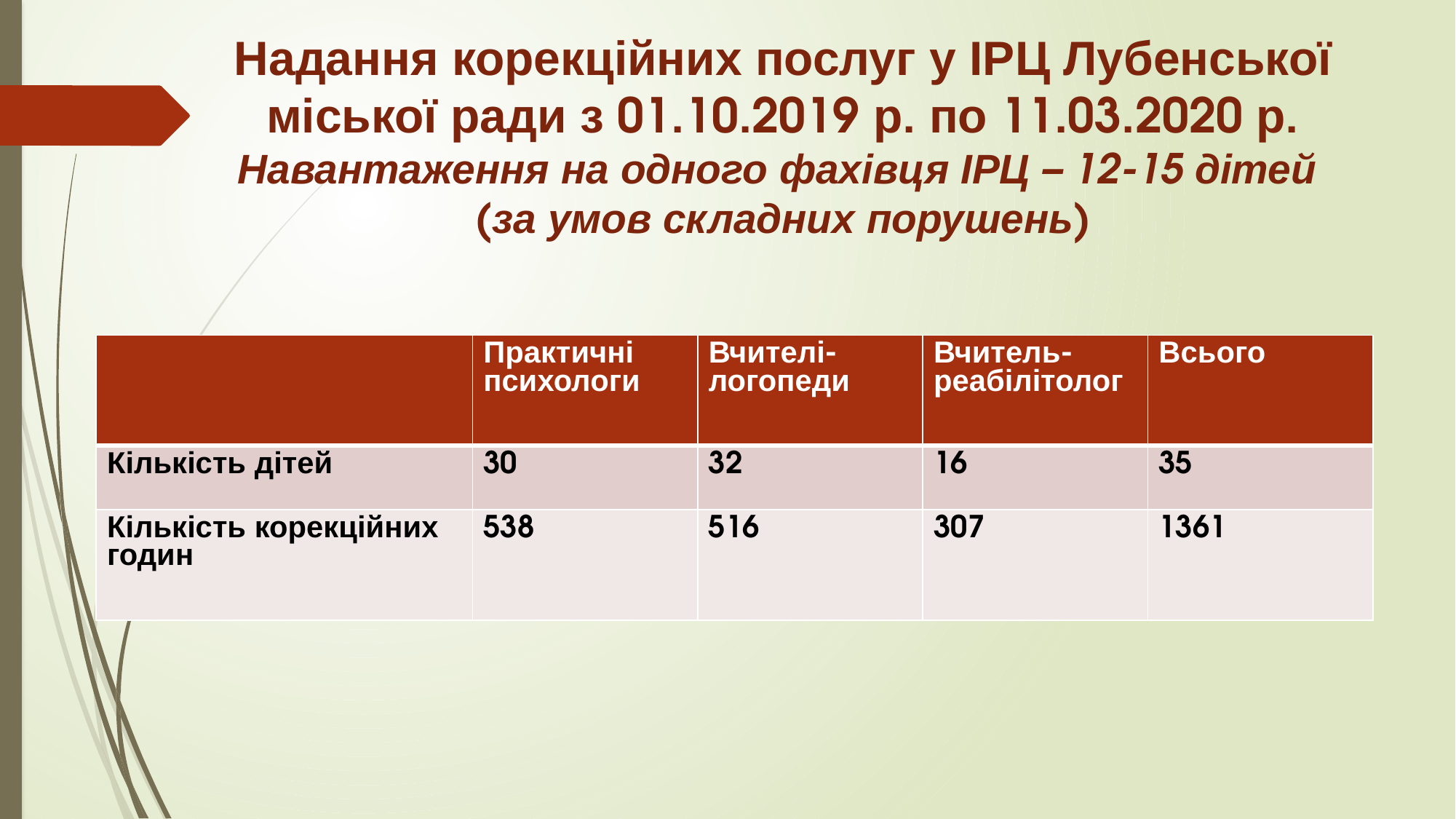

# Надання корекційних послуг у ІРЦ Лубенської міської ради з 01.10.2019 р. по 11.03.2020 р. Навантаження на одного фахівця ІРЦ – 12-15 дітей (за умов складних порушень)
|  | Практичні психологи | Вчителі-логопеди | Вчитель-реабілітолог | Всього |
| --- | --- | --- | --- | --- |
| Кількість дітей | 30 | 32 | 16 | 35 |
| Кількість корекційних годин | 538 | 516 | 307 | 1361 |